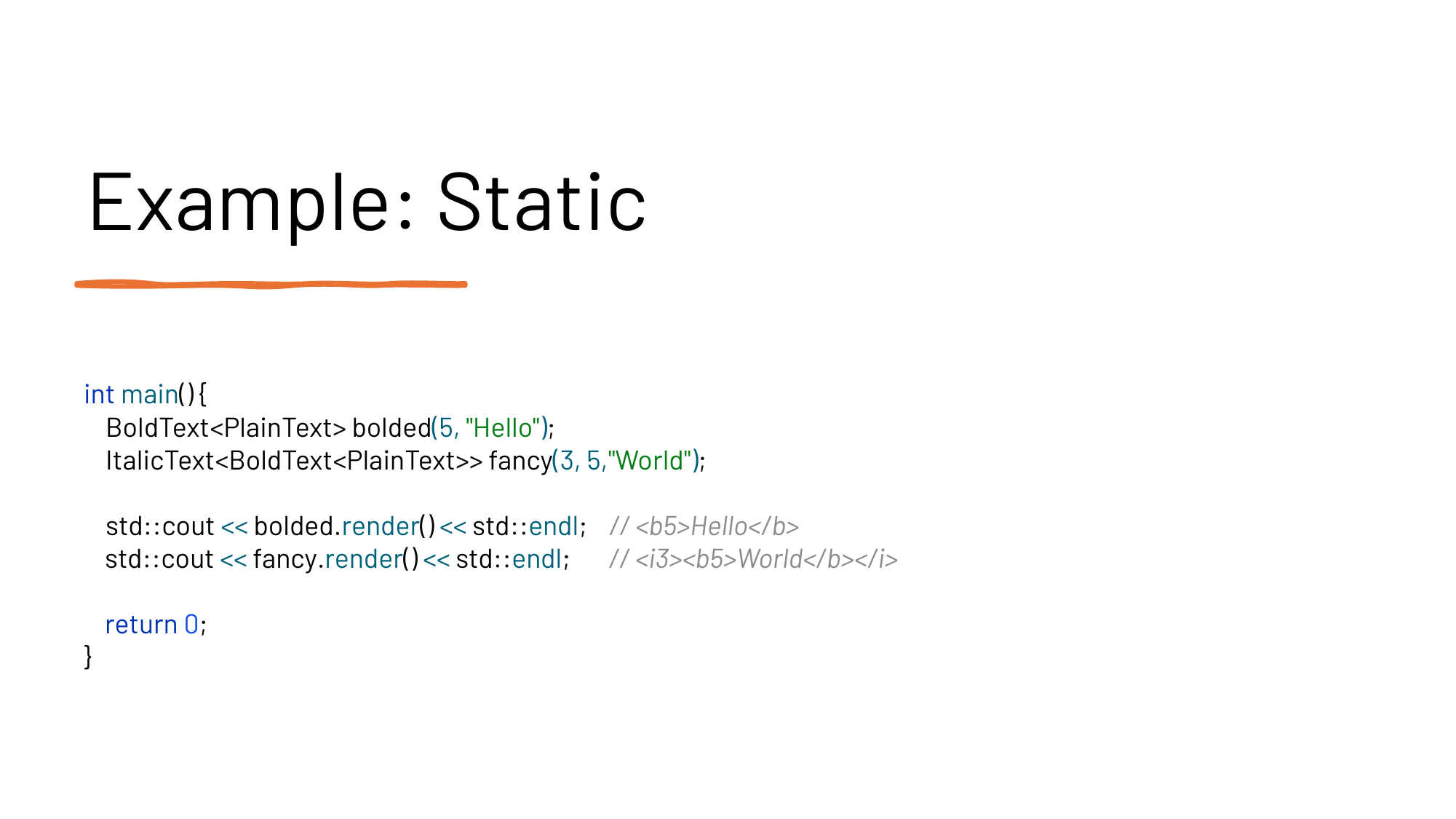

# Example: Static

int main() {
    BoldText<PlainText> bolded(5, "Hello");
    ItalicText<BoldText<PlainText>> fancy(3, 5,"World");
    std::cout << bolded.render() << std::endl;    // <b5>Hello</b>
    std::cout << fancy.render() << std::endl;       // <i3><b5>World</b></i>
    return 0;
}